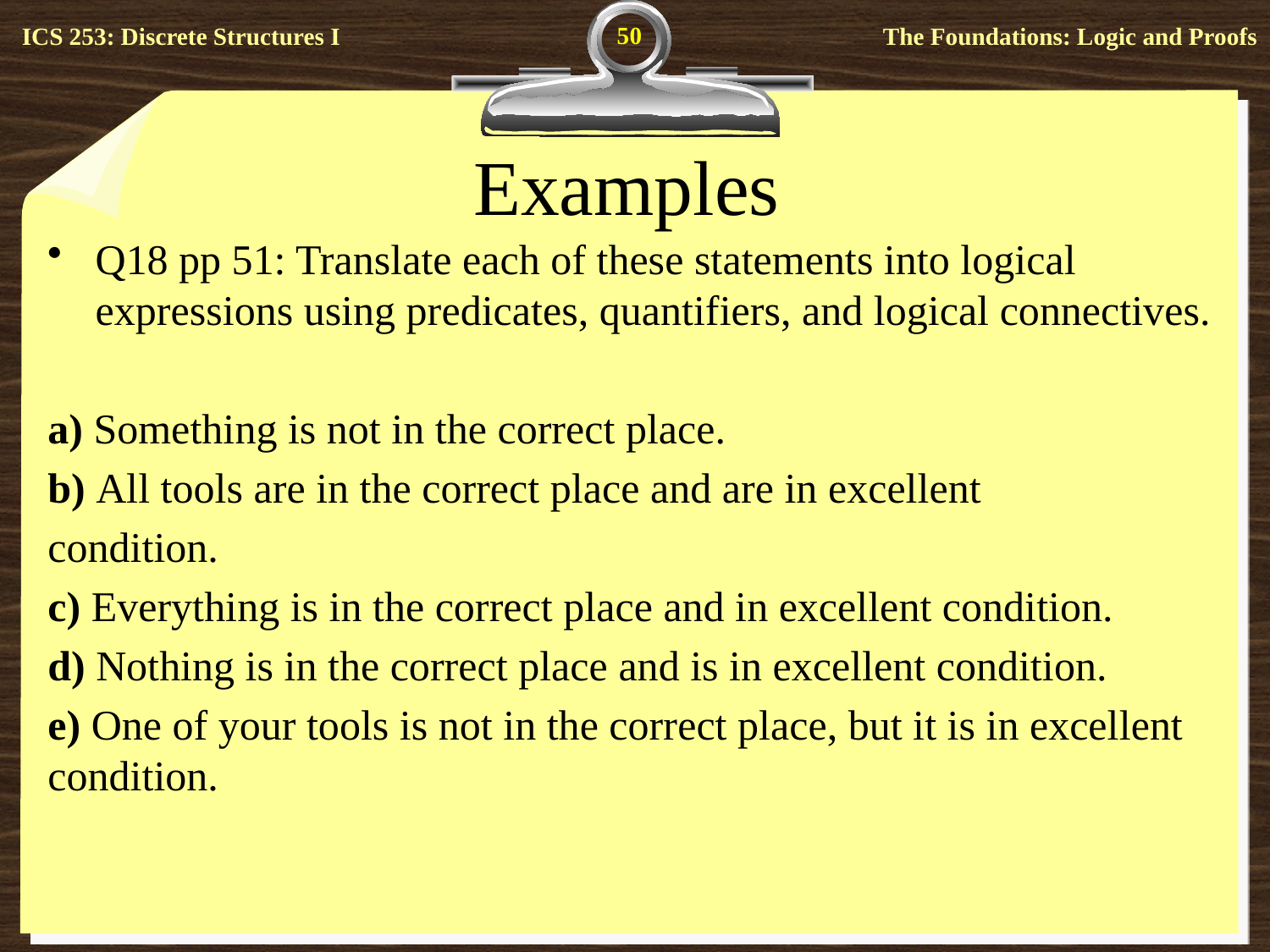

50
# Examples
Q18 pp 51: Translate each of these statements into logical expressions using predicates, quantifiers, and logical connectives.

a) Something is not in the correct place.
b) All tools are in the correct place and are in excellent
condition.
c) Everything is in the correct place and in excellent condition.
d) Nothing is in the correct place and is in excellent condition.
e) One of your tools is not in the correct place, but it is in excellent condition.